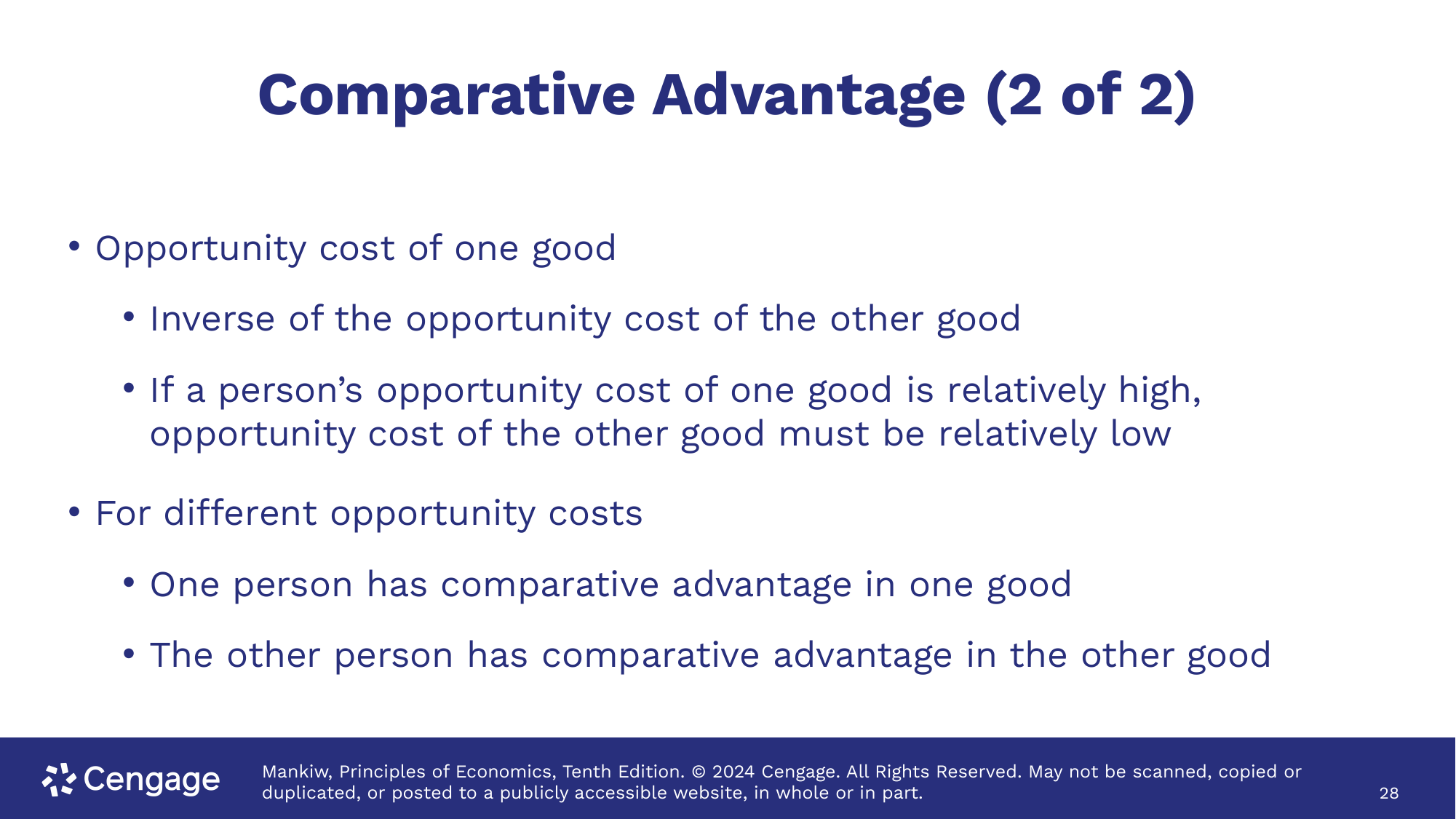

# Comparative Advantage (2 of 2)
Opportunity cost of one good
Inverse of the opportunity cost of the other good
If a person’s opportunity cost of one good is relatively high, opportunity cost of the other good must be relatively low
For different opportunity costs
One person has comparative advantage in one good
The other person has comparative advantage in the other good